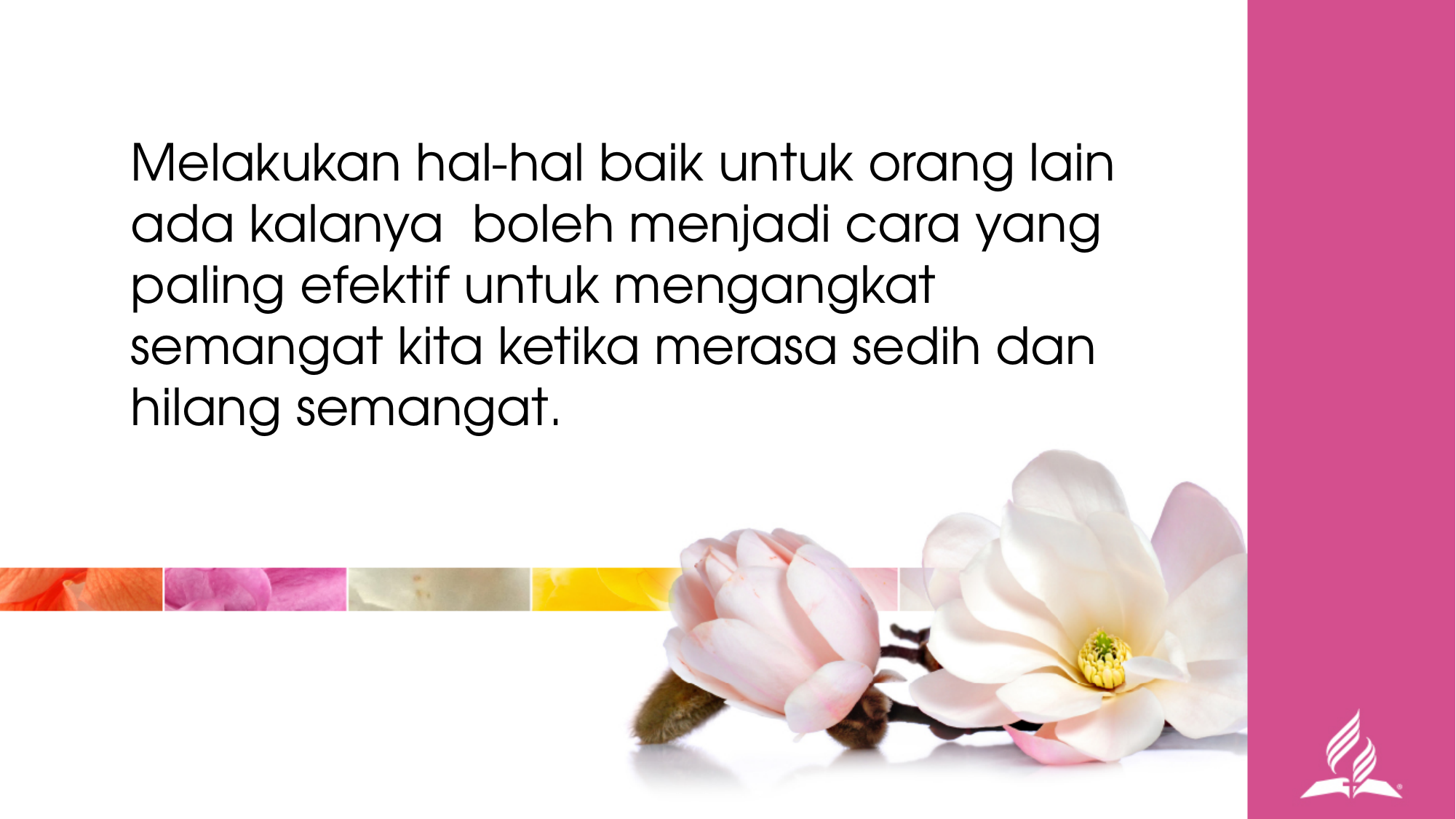

Melakukan hal-hal baik untuk orang lain ada kalanya  boleh menjadi cara yang paling efektif untuk mengangkat semangat kita ketika merasa sedih dan hilang semangat.